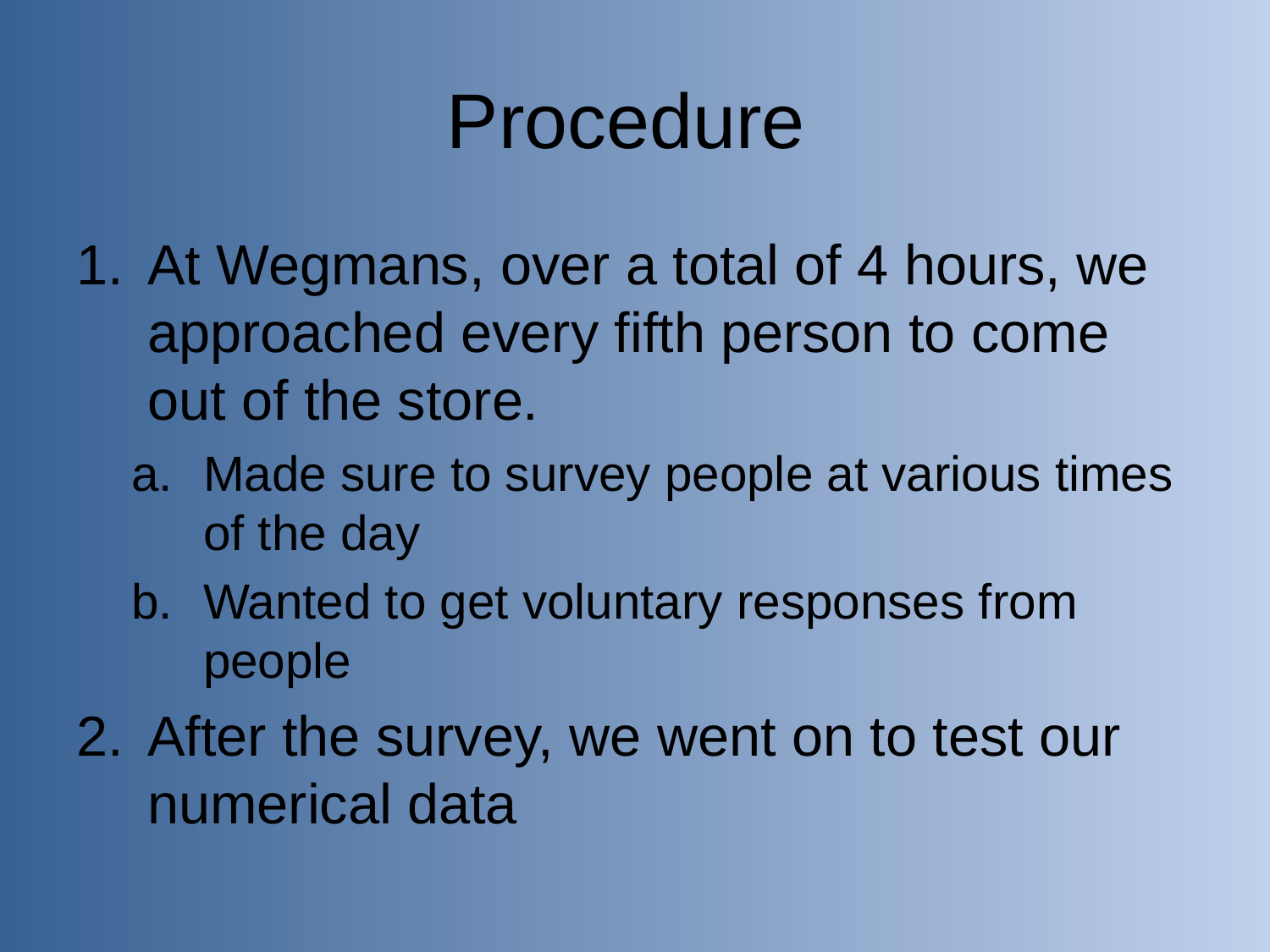

# Procedure
At Wegmans, over a total of 4 hours, we approached every fifth person to come out of the store.
Made sure to survey people at various times of the day
Wanted to get voluntary responses from people
After the survey, we went on to test our numerical data